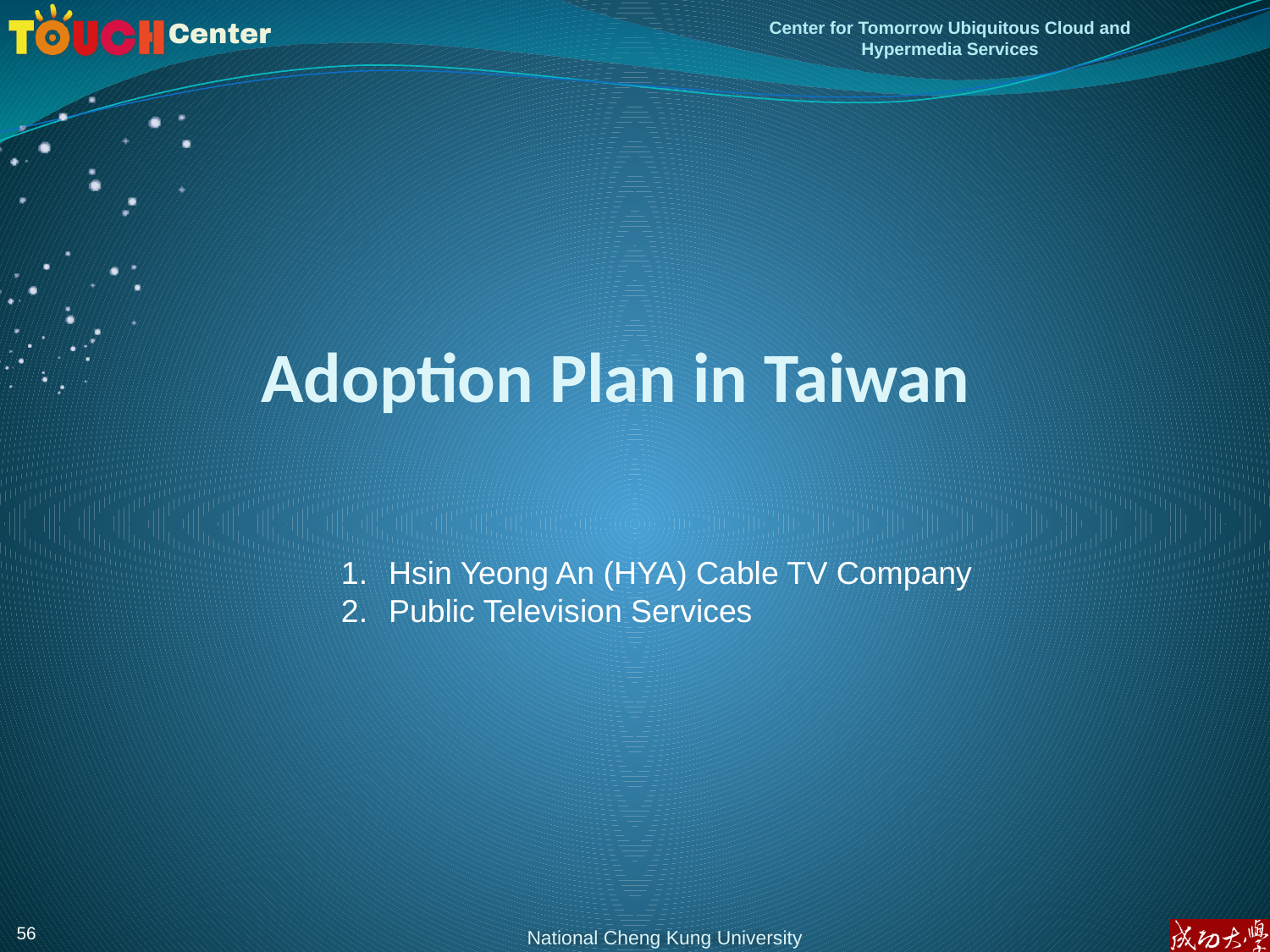

# Adoption Plan in Taiwan
Hsin Yeong An (HYA) Cable TV Company
Public Television Services